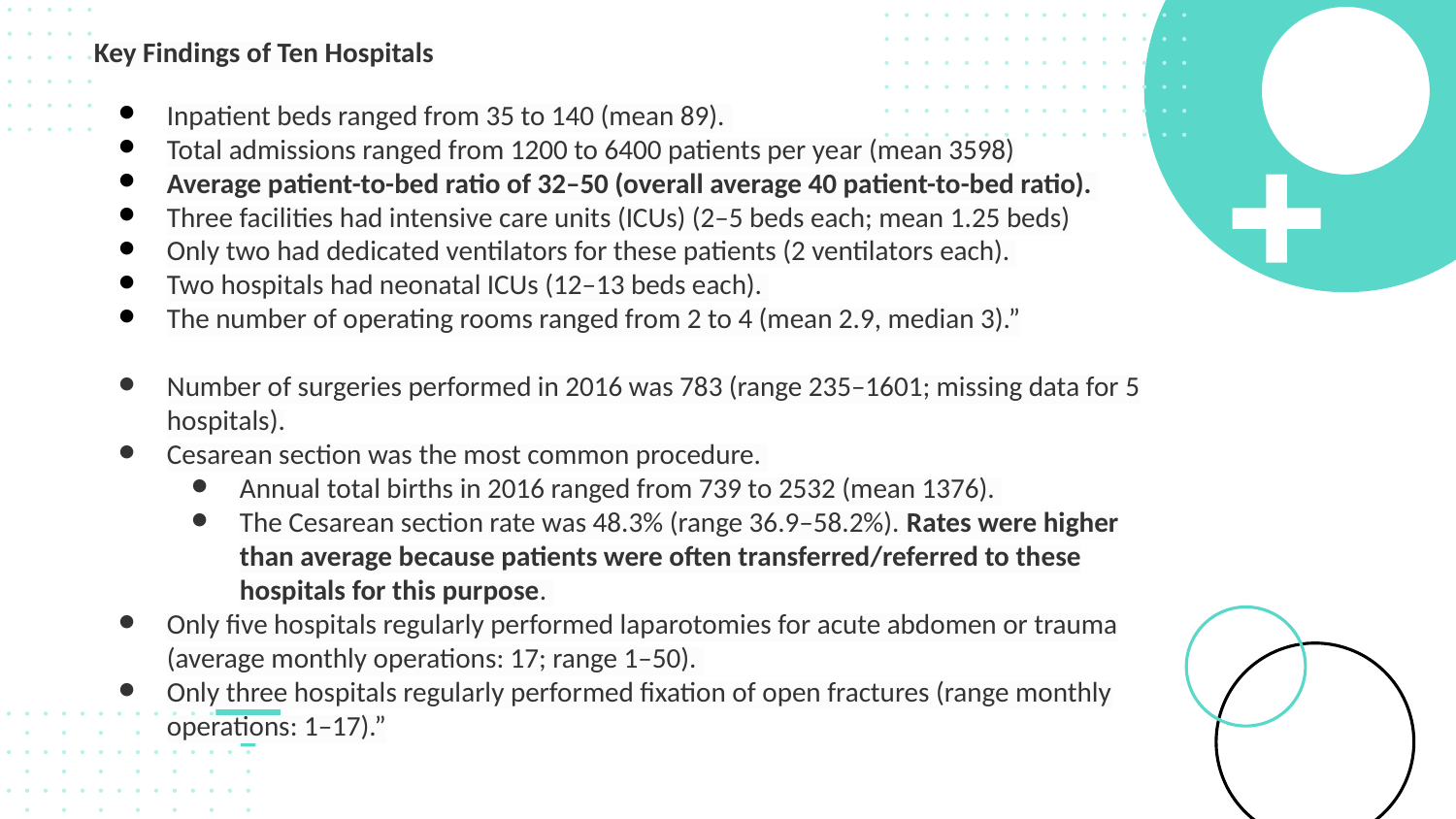

Key Findings of Ten Hospitals

Inpatient beds ranged from 35 to 140 (mean 89).
Total admissions ranged from 1200 to 6400 patients per year (mean 3598)
Average patient-to-bed ratio of 32–50 (overall average 40 patient-to-bed ratio).
Three facilities had intensive care units (ICUs) (2–5 beds each; mean 1.25 beds)
Only two had dedicated ventilators for these patients (2 ventilators each).
Two hospitals had neonatal ICUs (12–13 beds each).
The number of operating rooms ranged from 2 to 4 (mean 2.9, median 3).”

Number of surgeries performed in 2016 was 783 (range 235–1601; missing data for 5 hospitals).
Cesarean section was the most common procedure.
Annual total births in 2016 ranged from 739 to 2532 (mean 1376).
The Cesarean section rate was 48.3% (range 36.9–58.2%). Rates were higher than average because patients were often transferred/referred to these hospitals for this purpose.
Only five hospitals regularly performed laparotomies for acute abdomen or trauma (average monthly operations: 17; range 1–50).
Only three hospitals regularly performed fixation of open fractures (range monthly operations: 1–17).”